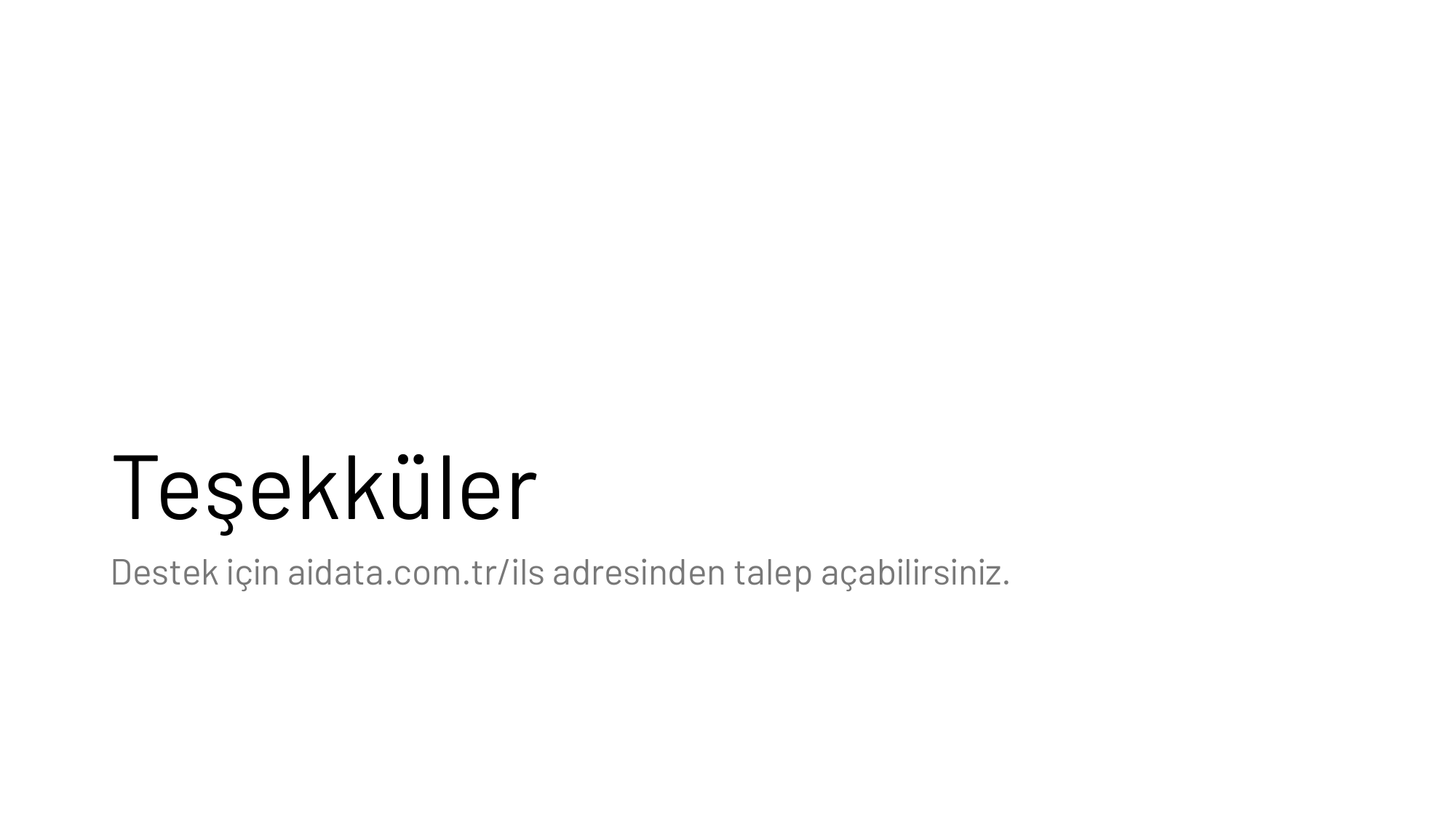

# Teşekküler
Destek için aidata.com.tr/ils adresinden talep açabilirsiniz.